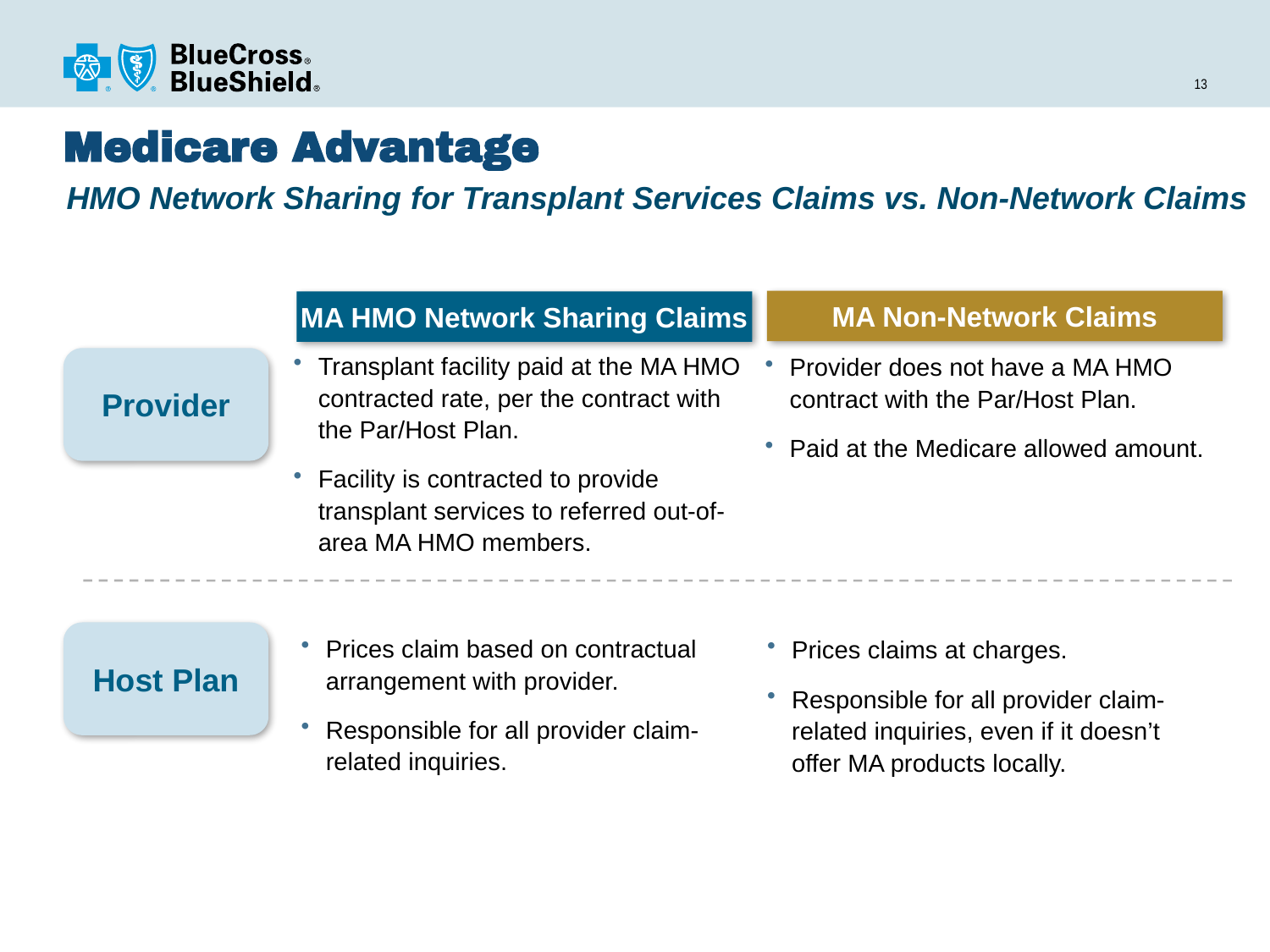

# Medicare Advantage
HMO Network Sharing for Transplant Services Claims vs. Non-Network Claims
MA Non-Network Claims
MA HMO Network Sharing Claims
Transplant facility paid at the MA HMO contracted rate, per the contract with the Par/Host Plan.
Facility is contracted to provide transplant services to referred out-of-area MA HMO members.
Provider does not have a MA HMO contract with the Par/Host Plan.
Paid at the Medicare allowed amount.
Provider

Host Plan
Prices claim based on contractual arrangement with provider.
Responsible for all provider claim-related inquiries.
Prices claims at charges.
Responsible for all provider claim-related inquiries, even if it doesn’t offer MA products locally.